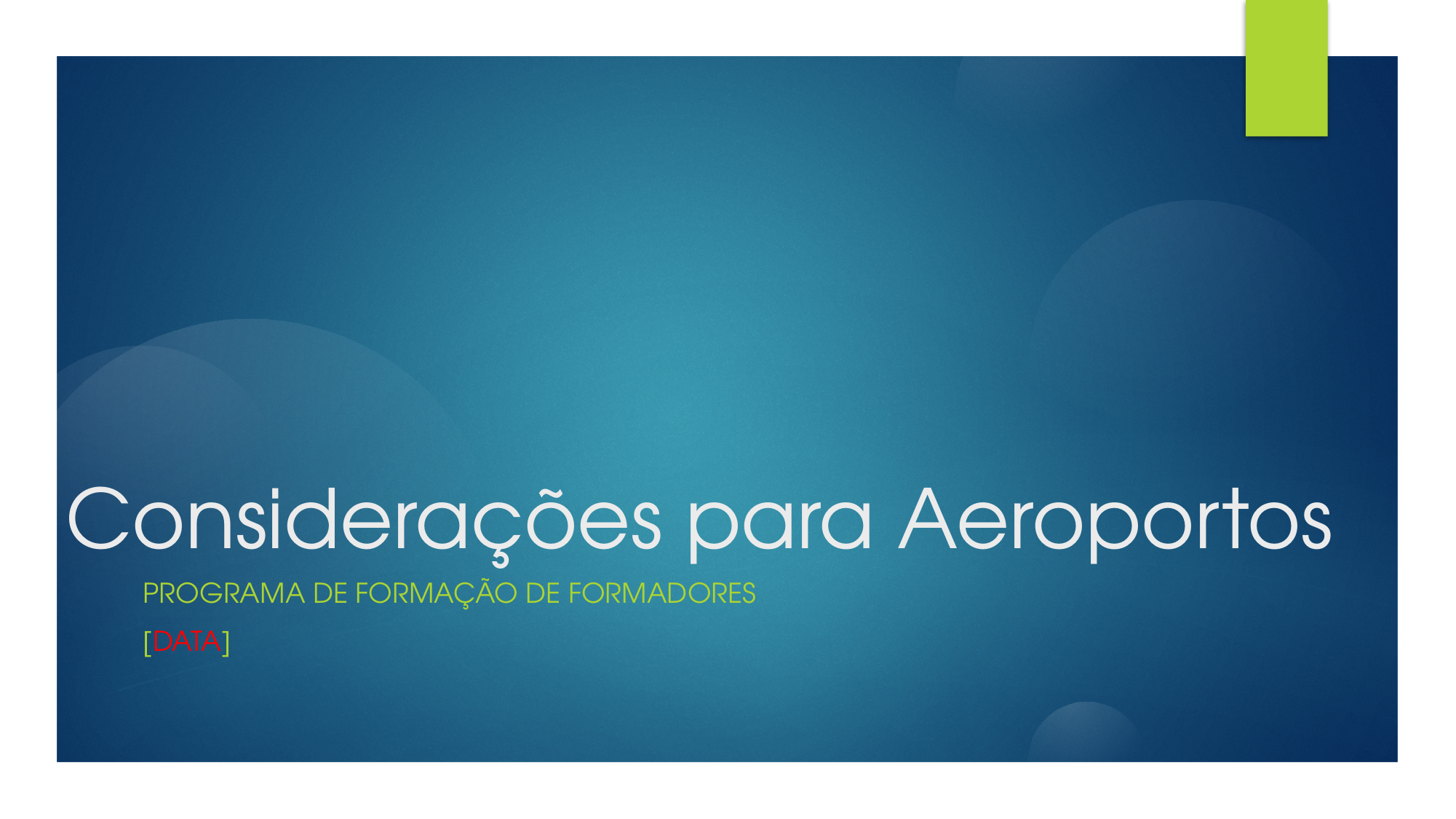

# Considerações para Aeroportos
Programa de Formação de Formadores
[Data]